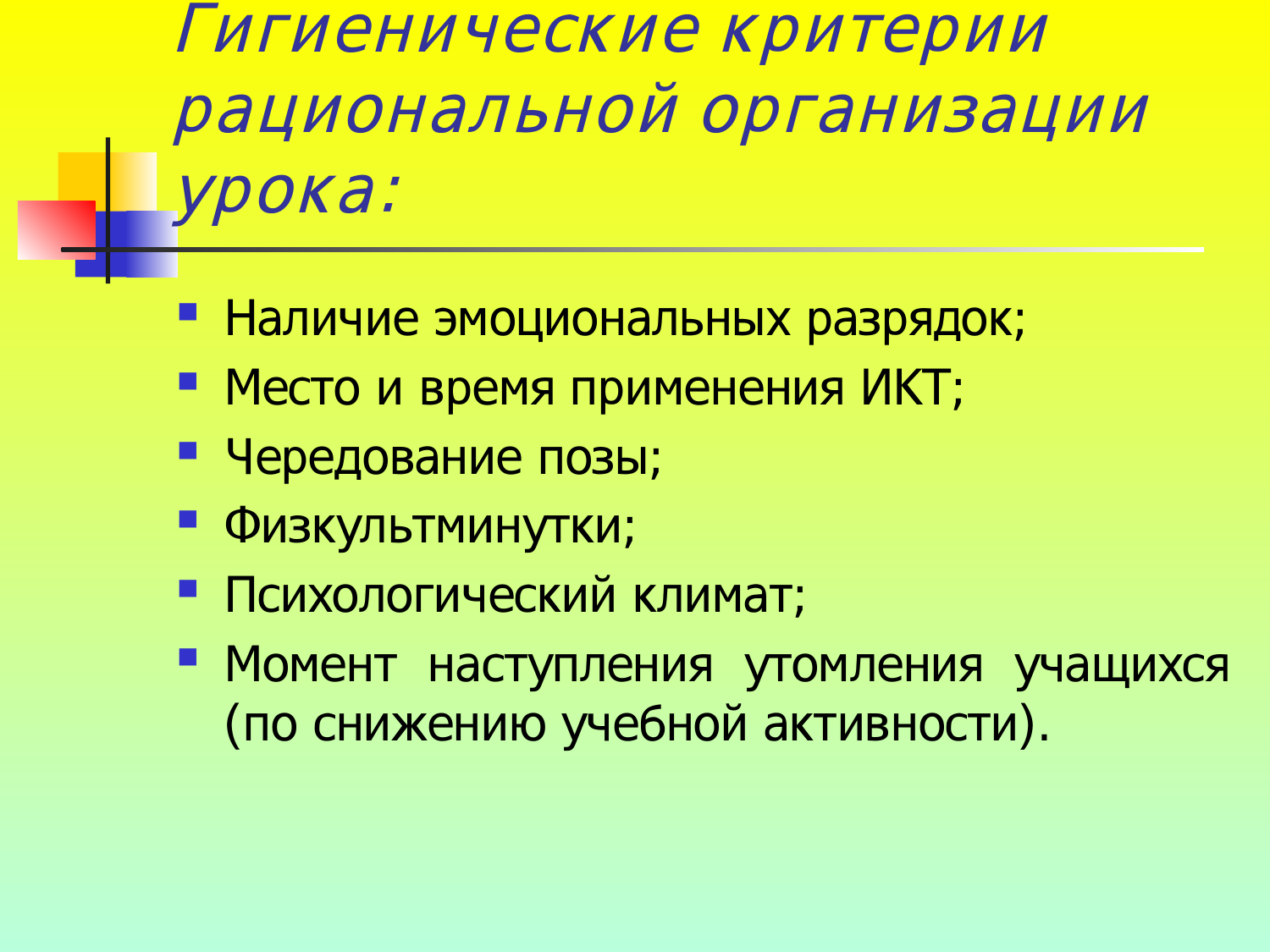

# Гигиенические критерии рациональной организации урока:
Наличие эмоциональных разрядок;
Место и время применения ИКТ;
Чередование позы;
Физкультминутки;
Психологический климат;
Момент наступления утомления учащихся (по снижению учебной активности).